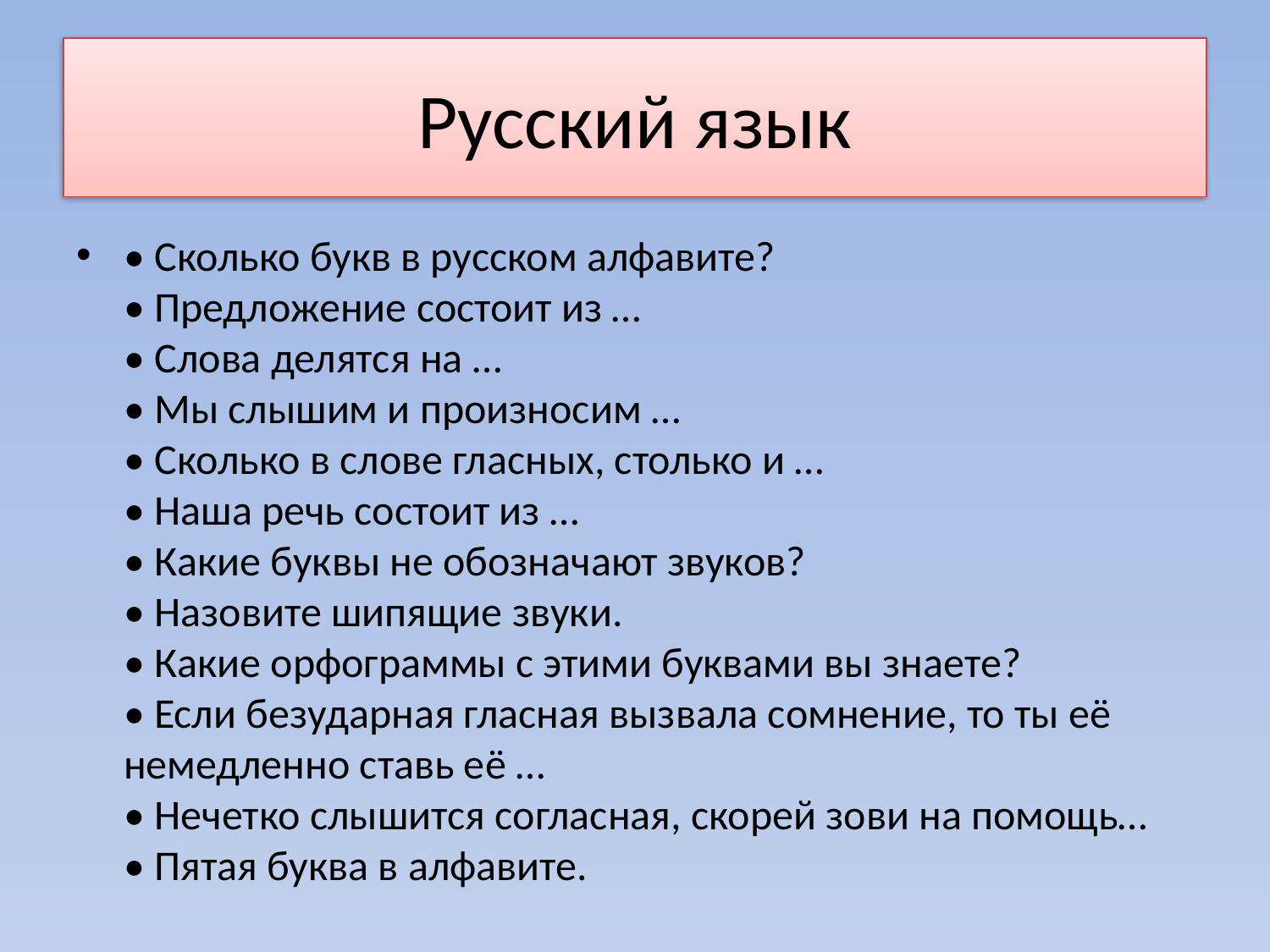

# Русский язык
• Сколько букв в русском алфавите?
• Предложение состоит из …
• Слова делятся на …
• Мы слышим и произносим …
• Сколько в слове гласных, столько и …
• Наша речь состоит из …
• Какие буквы не обозначают звуков?
• Назовите шипящие звуки.
• Какие орфограммы с этими буквами вы знаете?
• Если безударная гласная вызвала сомнение, то ты её немедленно ставь её …
• Нечетко слышится согласная, скорей зови на помощь…
• Пятая буква в алфавите.